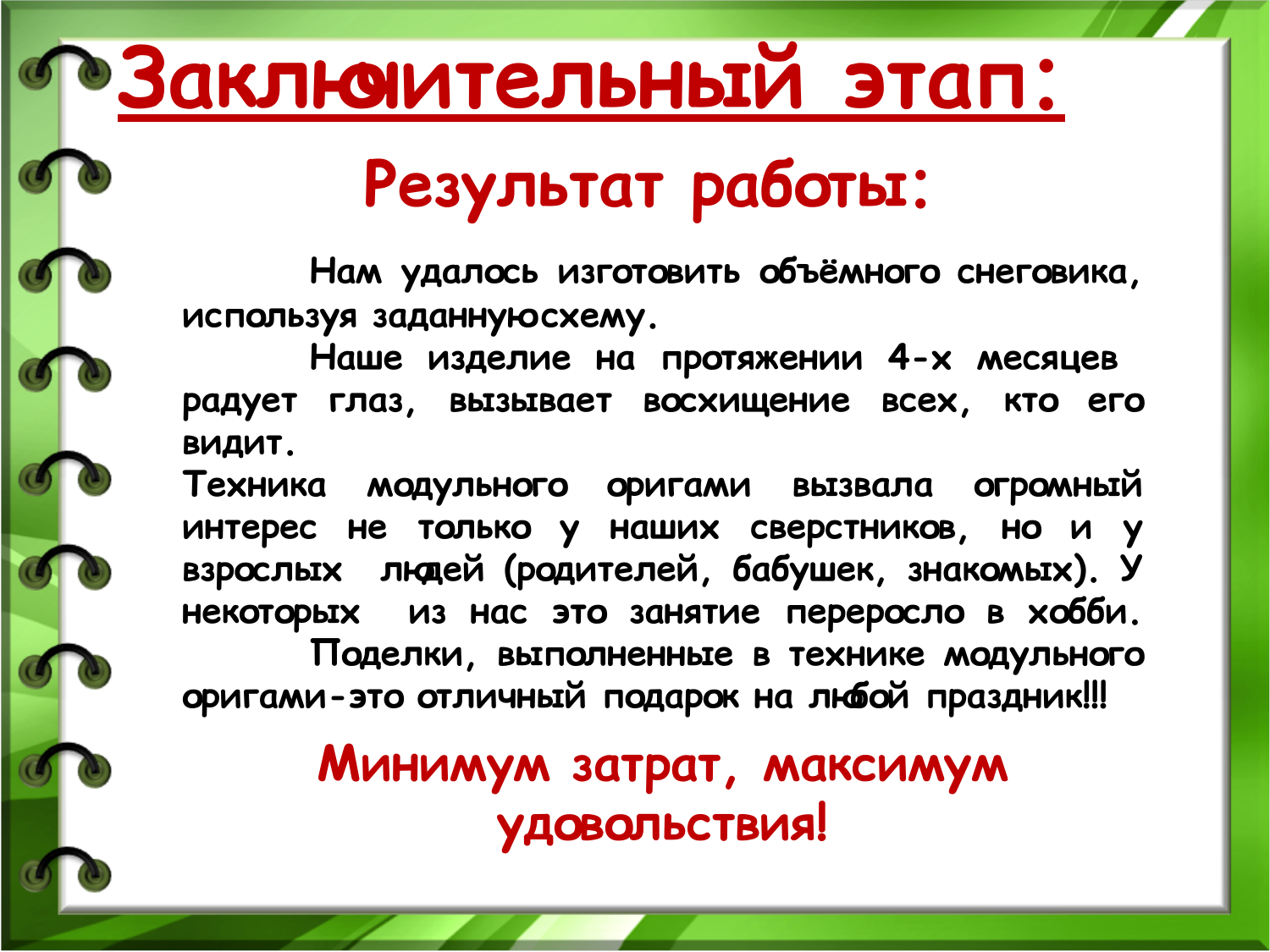

Заключительный этап:
	   Результат работы:

	Нам удалось изготовить объёмного снеговика, используя заданную схему.
	Наше изделие на протяжении 4-х месяцев  радует глаз, вызывает восхищение всех, кто его видит. 						Техника модульного оригами вызвала огромный интерес не только у наших сверстников, но и у взрослых  людей (родителей, бабушек, знакомых). У некоторых  из нас это занятие переросло в хобби. 	Поделки, выполненные в технике модульного оригами-это отличный подарок на любой праздник!!!

Минимум затрат, максимум удовольствия!